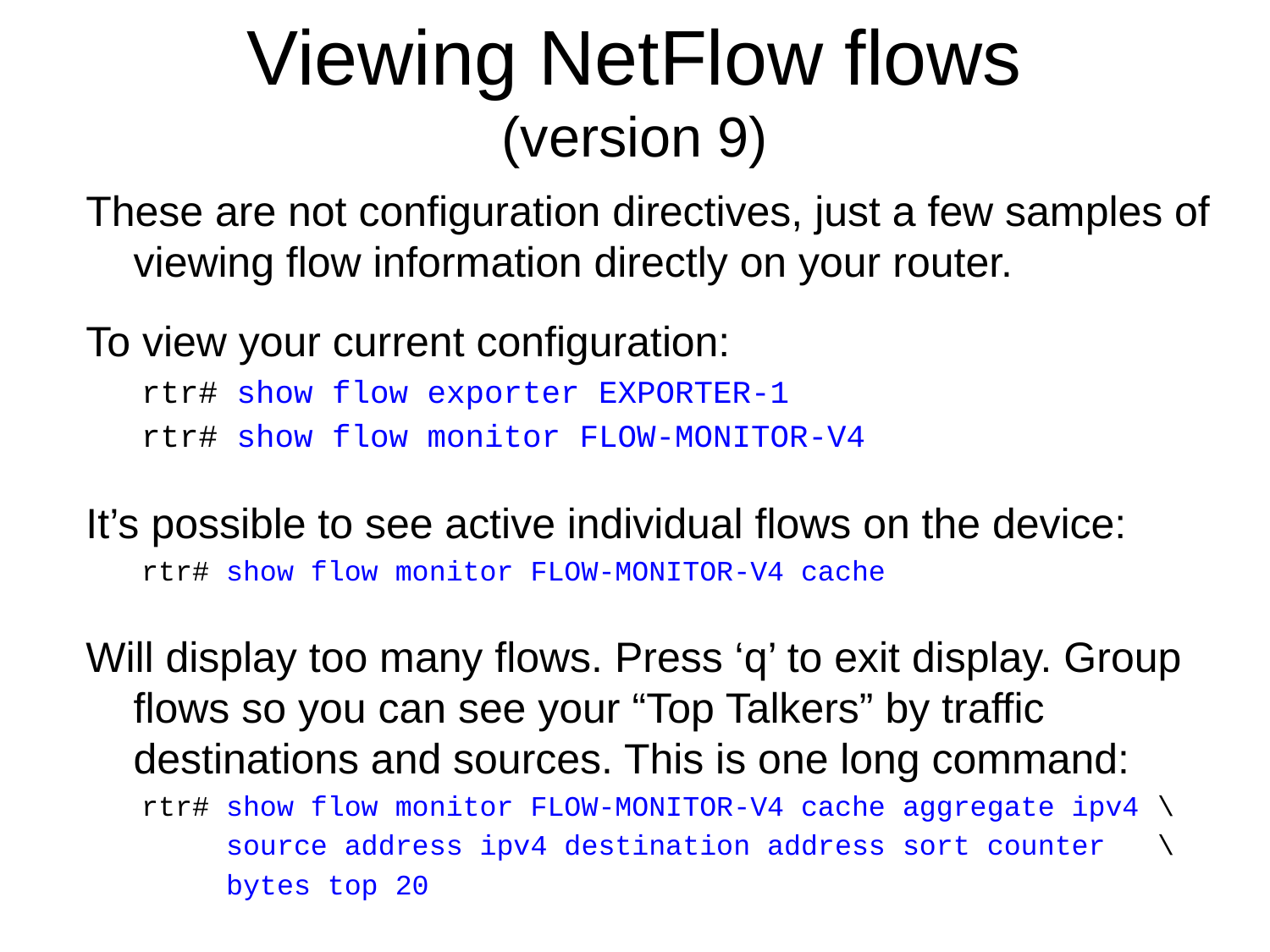

# Viewing NetFlow flows (version 9)
These are not configuration directives, just a few samples of viewing flow information directly on your router.

To view your current configuration:
rtr# show flow exporter EXPORTER-1
rtr# show flow monitor FLOW-MONITOR-V4

It’s possible to see active individual flows on the device:
rtr# show flow monitor FLOW-MONITOR-V4 cache

Will display too many flows. Press ‘q’ to exit display. Group flows so you can see your “Top Talkers” by traffic destinations and sources. This is one long command:
rtr# show flow monitor FLOW-MONITOR-V4 cache aggregate ipv4 \
     source address ipv4 destination address sort counter   \
     bytes top 20